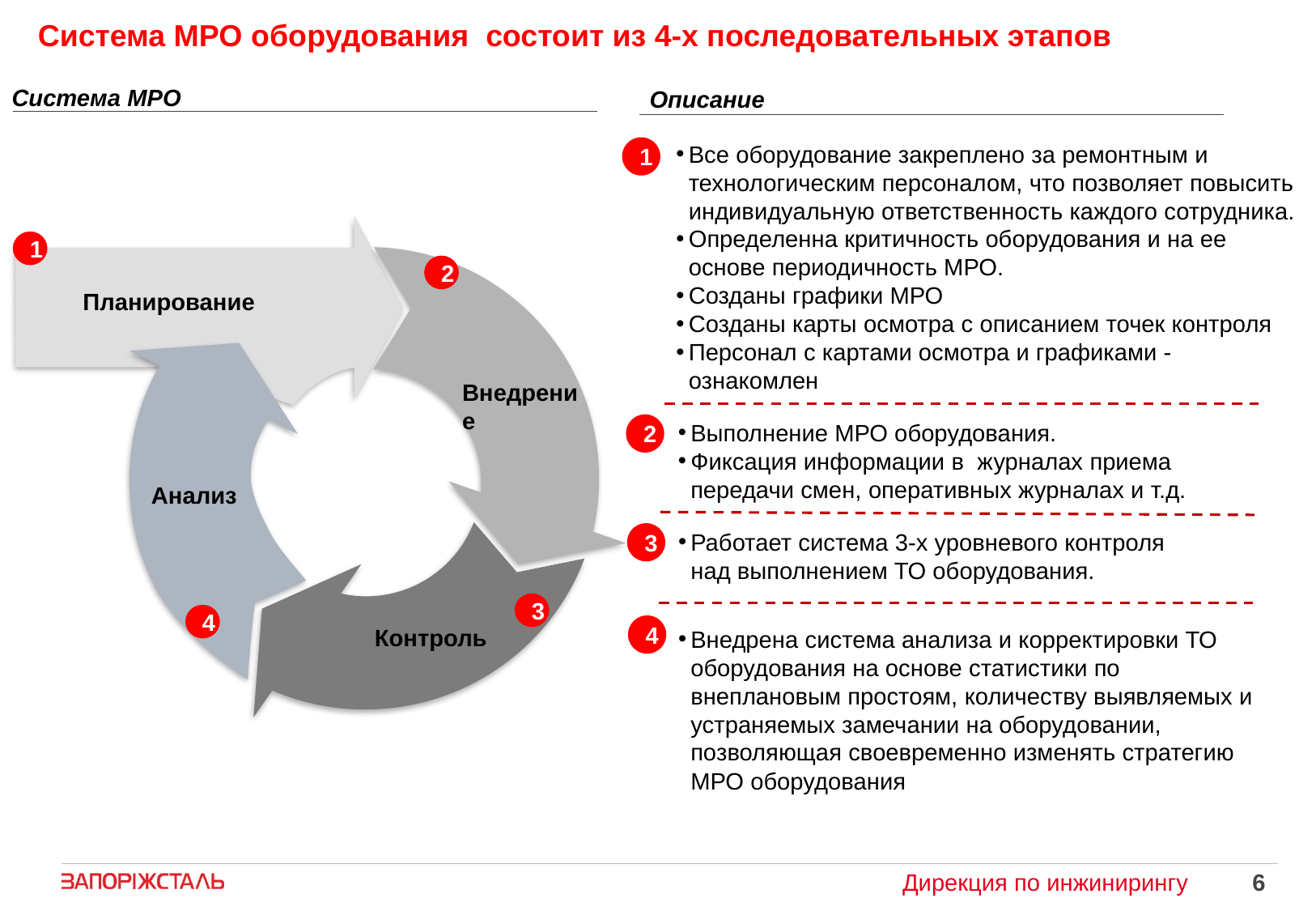

# Система МРО оборудования  состоит из 4-х последовательных этапов
Система МРО
Описание
Все оборудование закреплено за ремонтным и технологическим персоналом, что позволяет повысить индивидуальную ответственность каждого сотрудника.
Определенна критичность оборудования и на ее основе периодичность МРО.
Созданы графики МРО
Созданы карты осмотра с описанием точек контроля
Персонал с картами осмотра и графиками - ознакомлен
1

1

2
Планирование

Внедрение
Анализ
Text

3
4
Контроль
Выполнение МРО оборудования.
Фиксация информации в  журналах приема передачи смен, оперативных журналах и т.д.
2
Работает система 3-х уровневого контроля над выполнением ТО оборудования.
3
4
Внедрена система анализа и корректировки ТО оборудования на основе статистики по внеплановым простоям, количеству выявляемых и устраняемых замечании на оборудовании, позволяющая своевременно изменять стратегию МРО оборудования

6